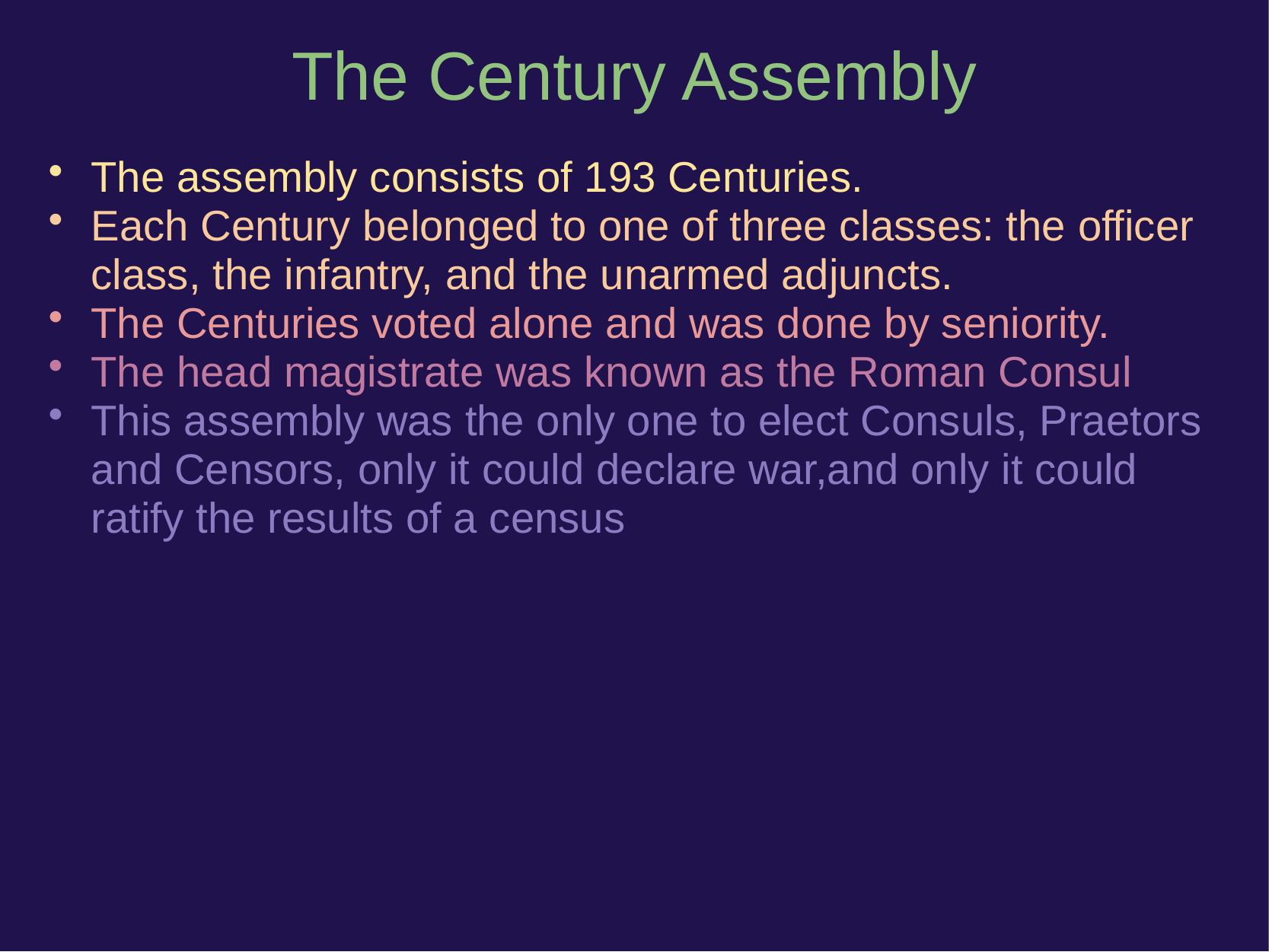

# The Century Assembly
The assembly consists of 193 Centuries.
Each Century belonged to one of three classes: the officer class, the infantry, and the unarmed adjuncts.
The Centuries voted alone and was done by seniority.
The head magistrate was known as the Roman Consul
This assembly was the only one to elect Consuls, Praetors and Censors, only it could declare war,and only it could ratify the results of a census